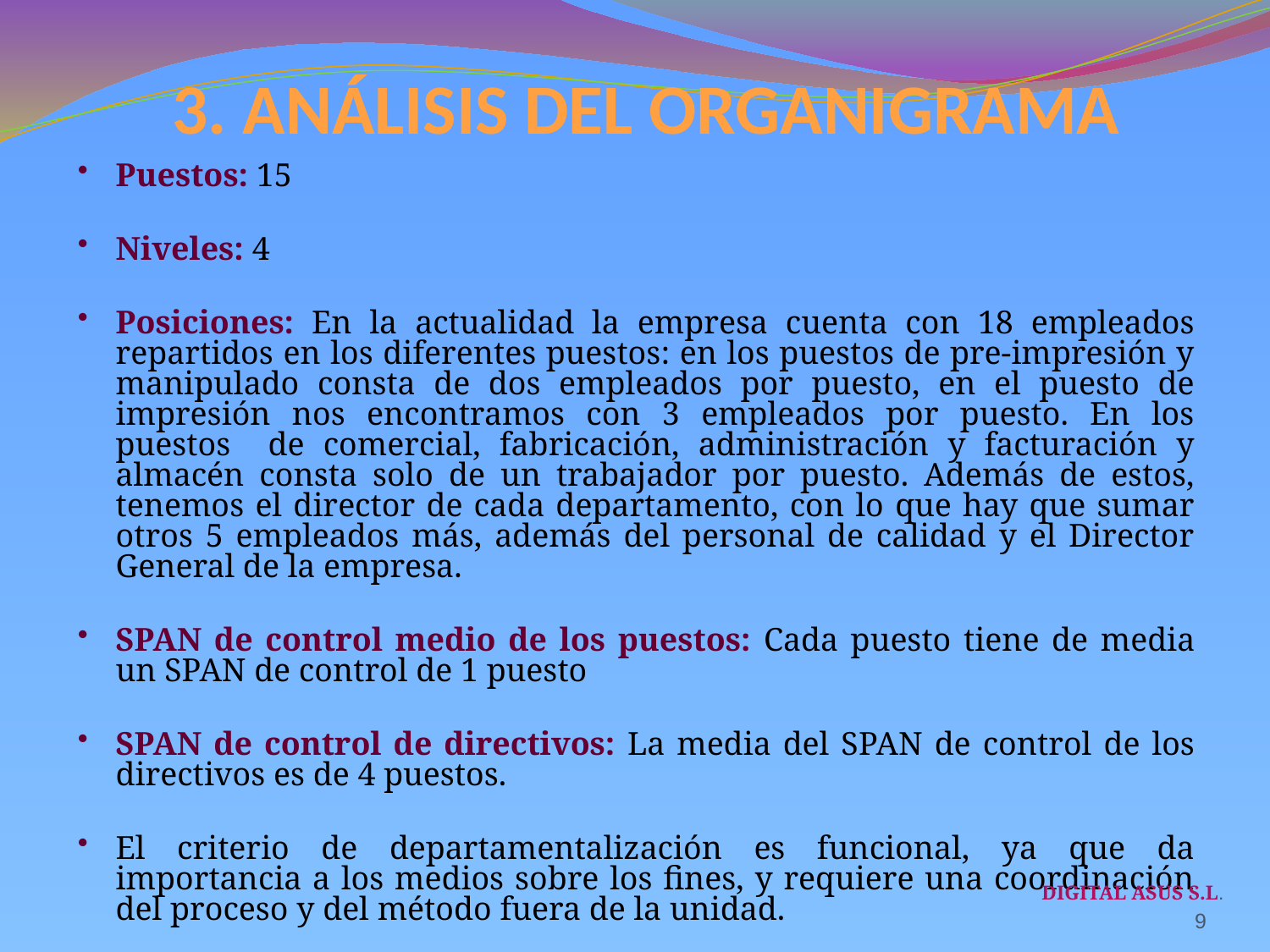

# 3. ANÁLISIS DEL ORGANIGRAMA
Puestos: 15

Niveles: 4

Posiciones: En la actualidad la empresa cuenta con 18 empleados repartidos en los diferentes puestos: en los puestos de pre-impresión y manipulado consta de dos empleados por puesto, en el puesto de impresión nos encontramos con 3 empleados por puesto. En los puestos  de comercial, fabricación, administración y facturación y almacén consta solo de un trabajador por puesto. Además de estos, tenemos el director de cada departamento, con lo que hay que sumar otros 5 empleados más, además del personal de calidad y el Director General de la empresa.

SPAN de control medio de los puestos: Cada puesto tiene de media un SPAN de control de 1 puesto

SPAN de control de directivos: La media del SPAN de control de los directivos es de 4 puestos.

El criterio de departamentalización es funcional, ya que da importancia a los medios sobre los fines, y requiere una coordinación del proceso y del método fuera de la unidad.
DIGITAL ASUS S.L.
9